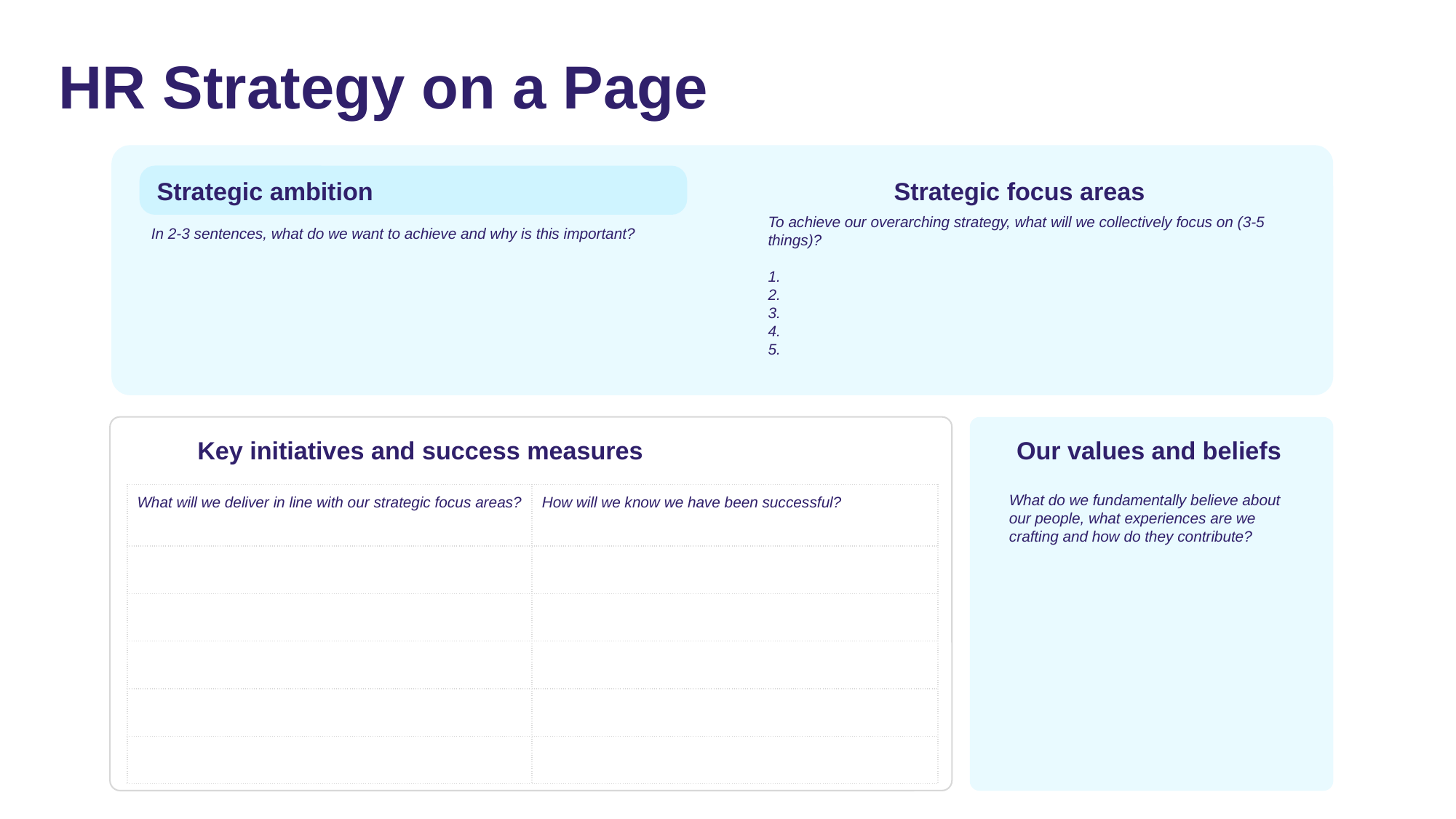

HR Strategy on a Page

Strategic ambition
Strategic focus areas
To achieve our overarching strategy, what will we collectively focus on (3-5 things)?

1.
2.
3.
4.
5.
In 2-3 sentences, what do we want to achieve and why is this important?

Key initiatives and success measures
Our values and beliefs
What do we fundamentally believe about our people, what experiences are we crafting and how do they contribute?
| What will we deliver in line with our strategic focus areas? | How will we know we have been successful? |
| --- | --- |
|  |  |
|  |  |
|  |  |
|  |  |
|  |  |